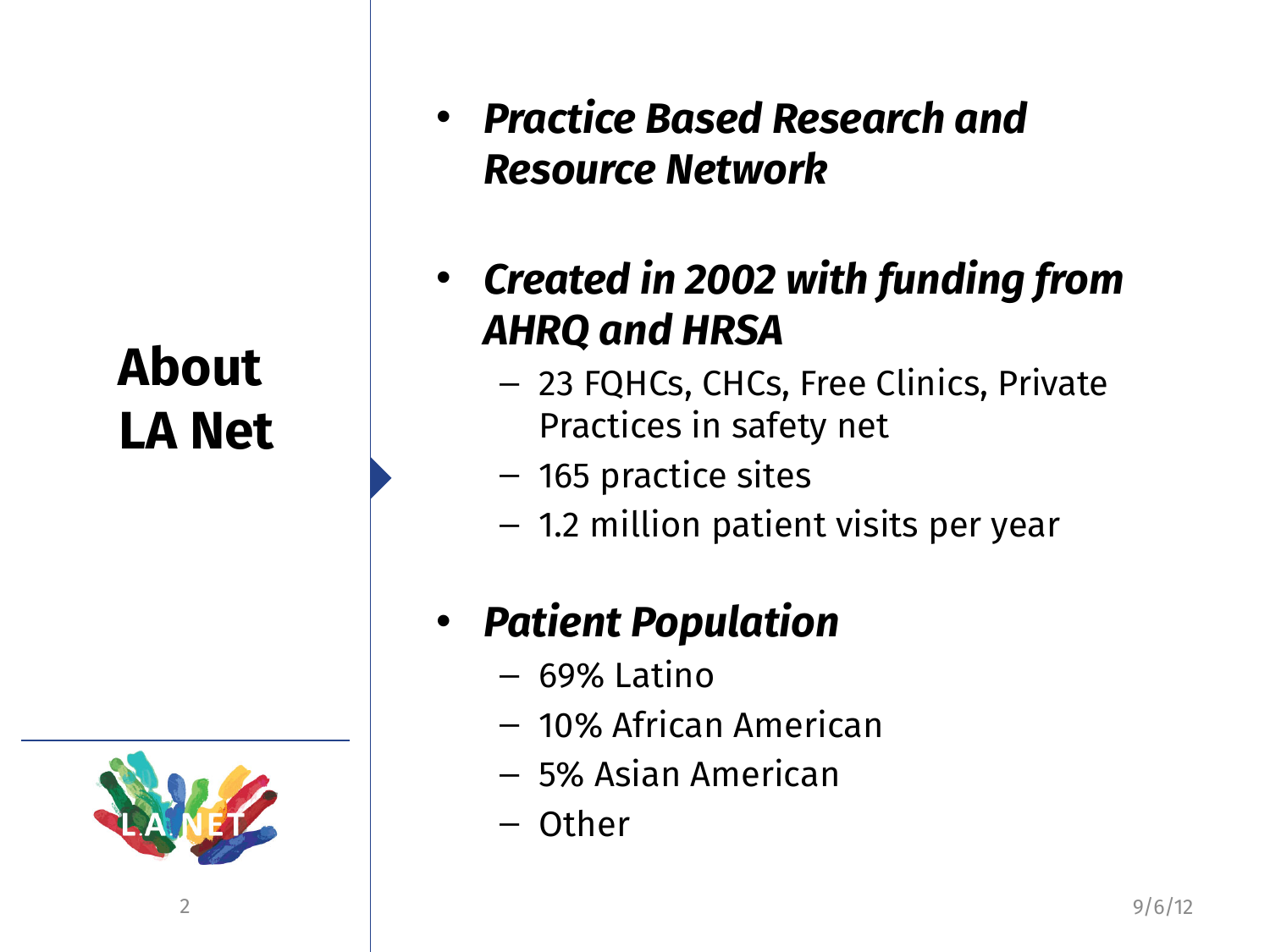

Practice Based Research and Resource Network
Created in 2002 with funding from AHRQ and HRSA
23 FQHCs, CHCs, Free Clinics, Private Practices in safety net
165 practice sites
1.2 million patient visits per year
Patient Population
69% Latino
10% African American
5% Asian American
Other

# About LA Net
2
9/6/12